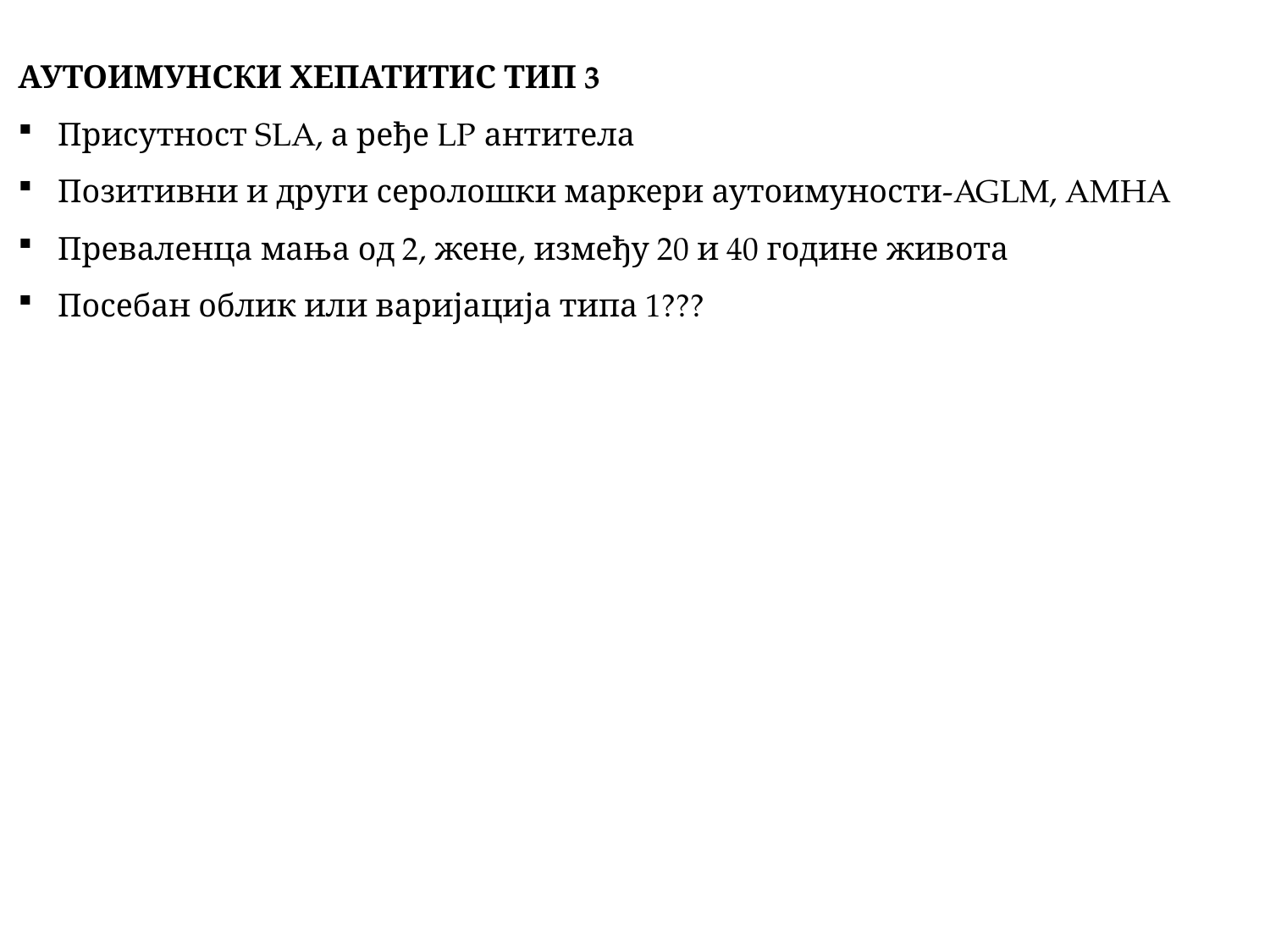

АУТОИМУНСКИ ХЕПАТИТИС ТИП 3
Присутност SLA, а ређе LP антитела
Позитивни и други серолошки маркери аутоимуности-AGLM, AMHA
Преваленца мања од 2, жене, између 20 и 40 године живота
Посебан облик или варијација типа 1???